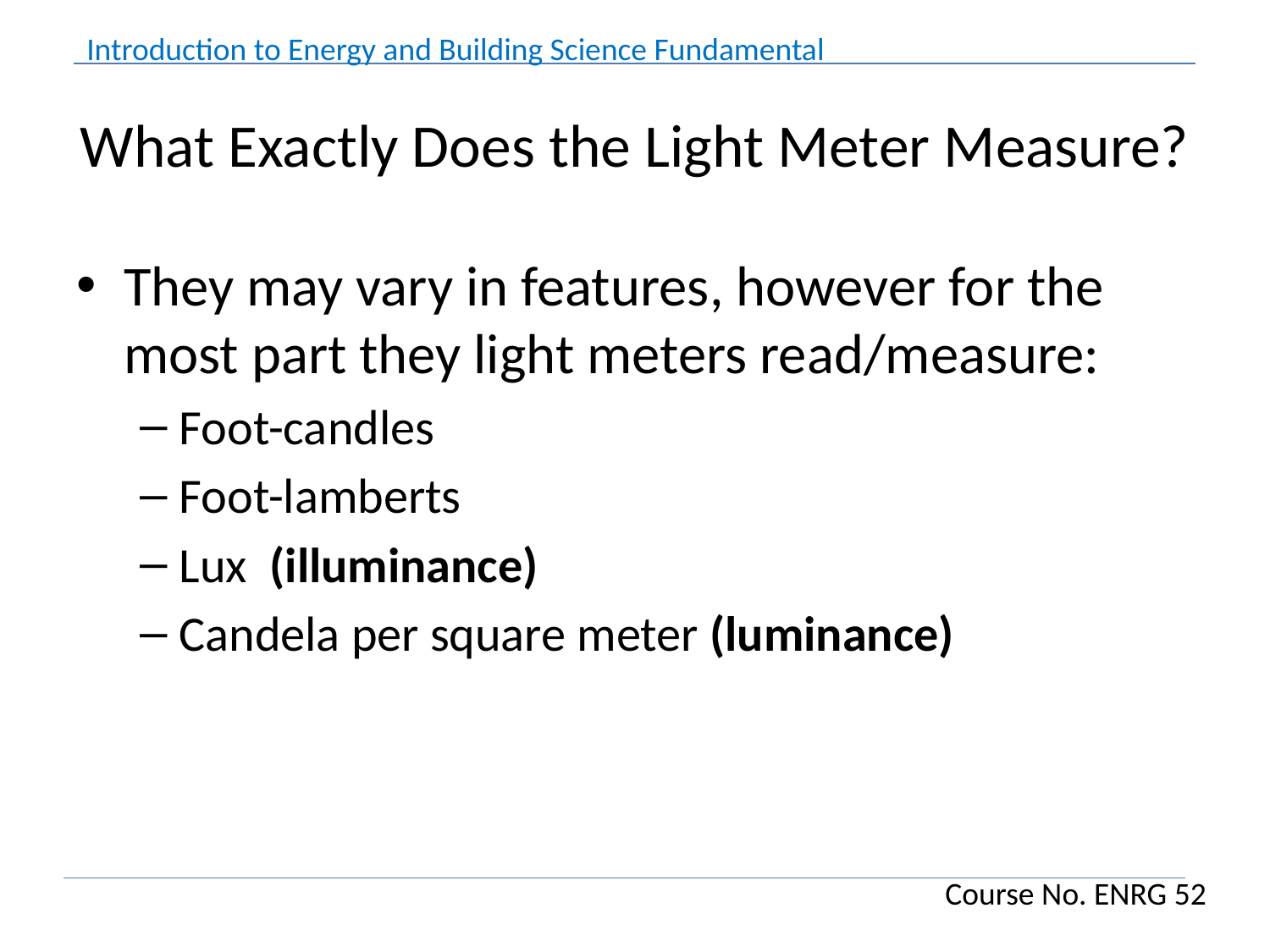

# What Exactly Does the Light Meter Measure?
They may vary in features, however for the most part they light meters read/measure:
Foot-candles
Foot-lamberts
Lux  (illuminance)
Candela per square meter (luminance)